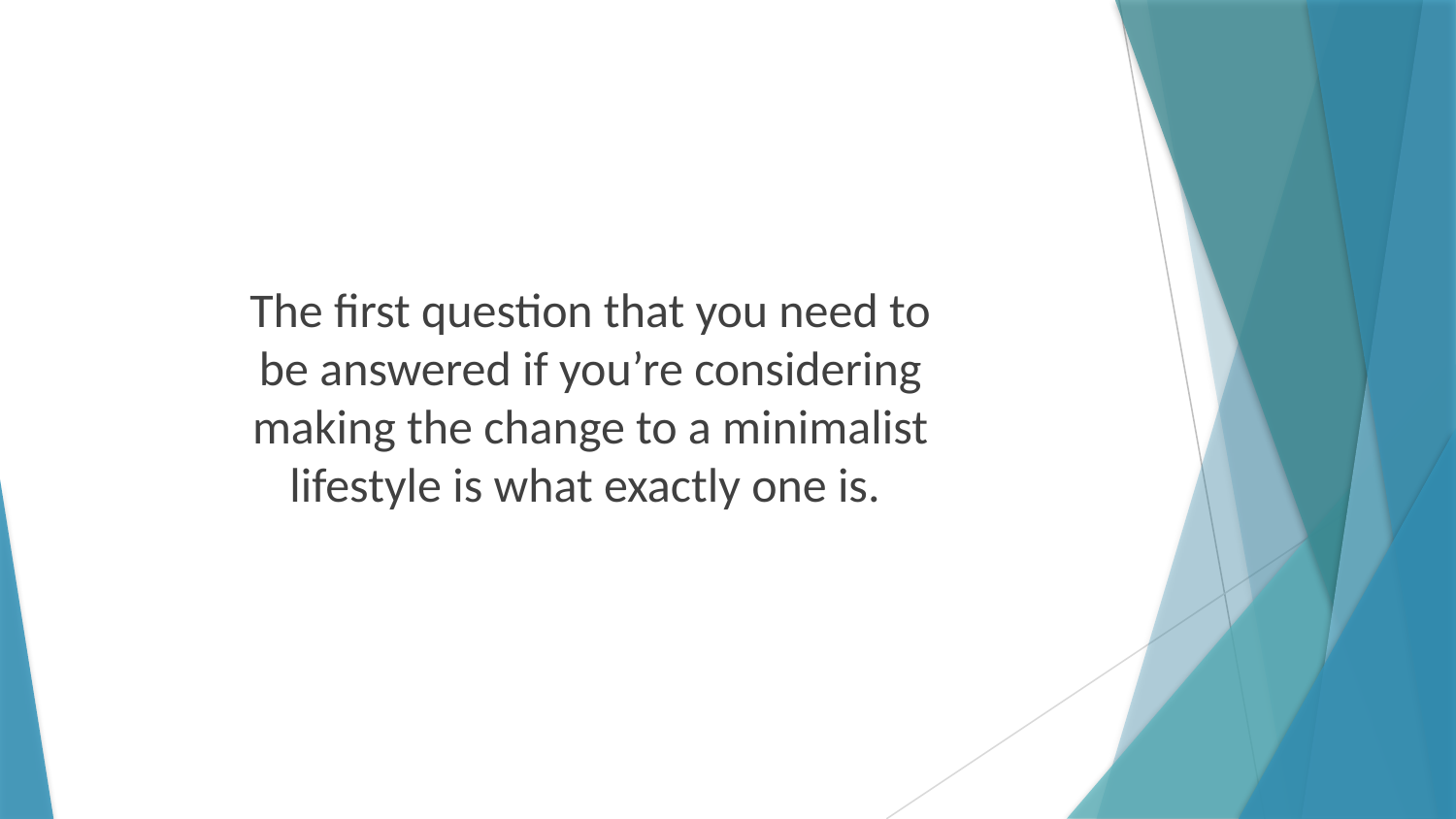

The first question that you need to be answered if you’re considering making the change to a minimalist lifestyle is what exactly one is.